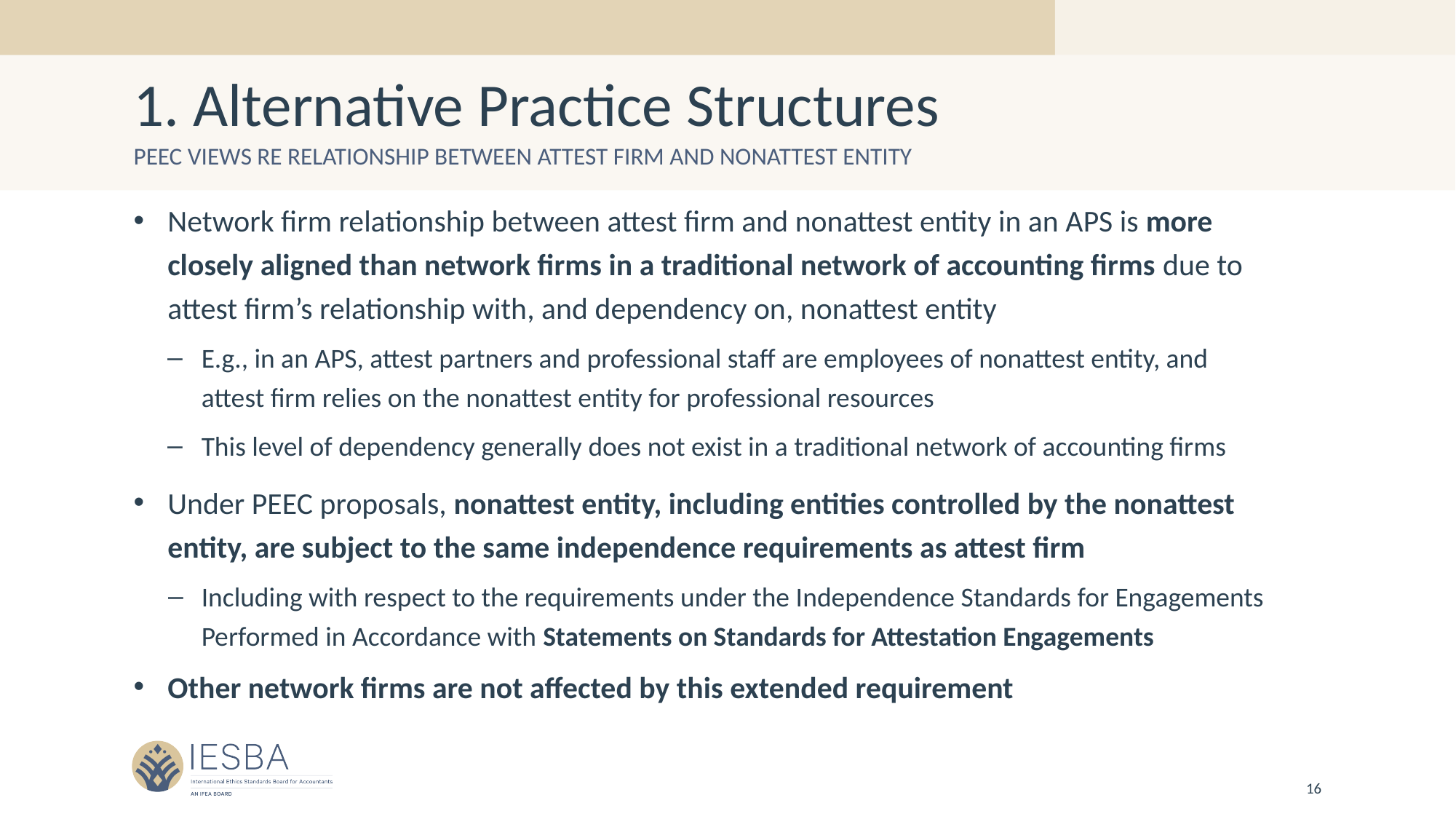

# 1. Alternative Practice Structures
PEEc views re Relationship between attest firm and nonattest entity
Network firm relationship between attest firm and nonattest entity in an APS is more closely aligned than network firms in a traditional network of accounting firms due to attest firm’s relationship with, and dependency on, nonattest entity
E.g., in an APS, attest partners and professional staff are employees of nonattest entity, and attest firm relies on the nonattest entity for professional resources
This level of dependency generally does not exist in a traditional network of accounting firms
Under PEEC proposals, nonattest entity, including entities controlled by the nonattest entity, are subject to the same independence requirements as attest firm
Including with respect to the requirements under the Independence Standards for Engagements Performed in Accordance with Statements on Standards for Attestation Engagements
Other network firms are not affected by this extended requirement

16